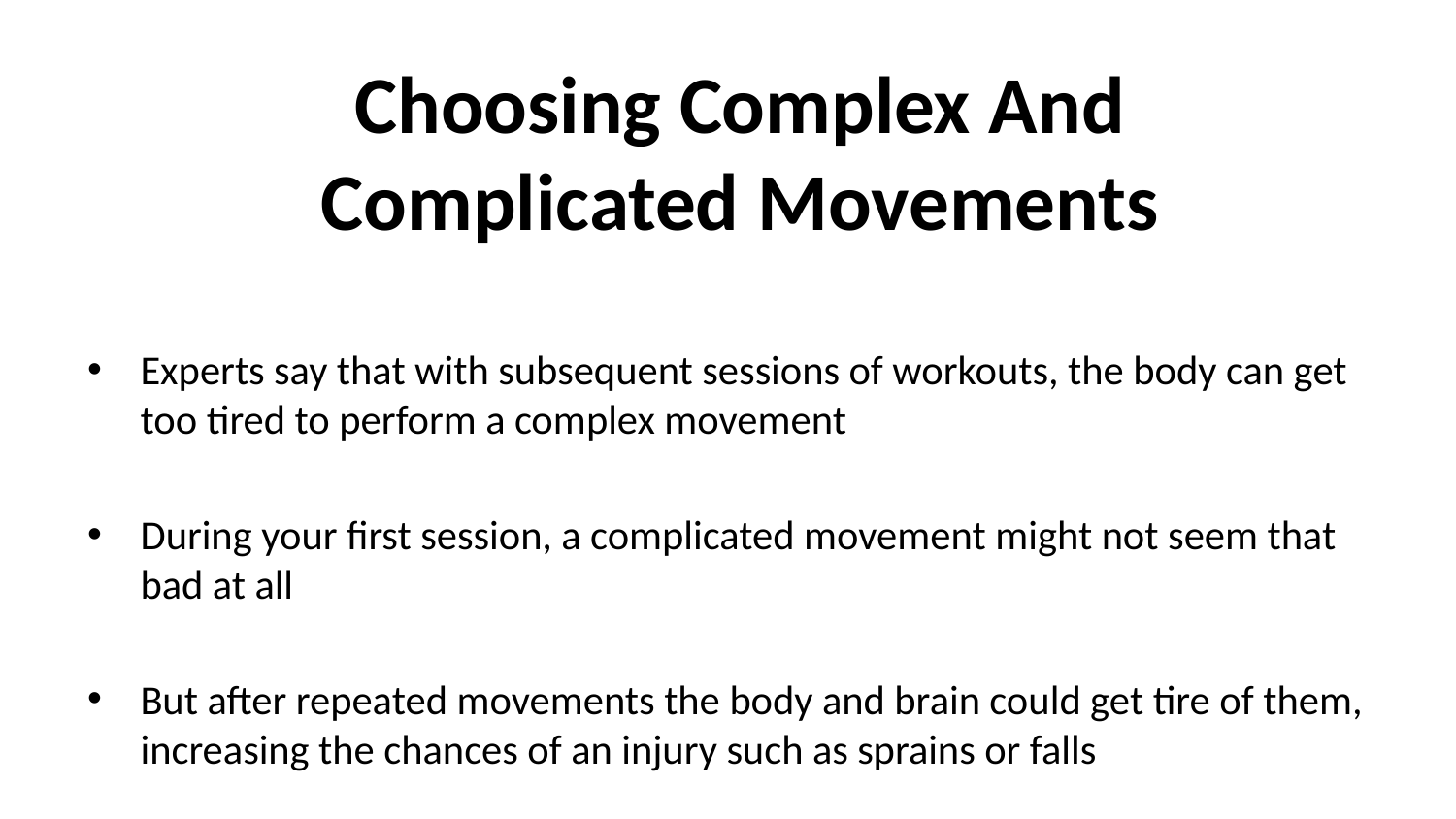

Choosing Complex And Complicated Movements
Experts say that with subsequent sessions of workouts, the body can get too tired to perform a complex movement

During your first session, a complicated movement might not seem that bad at all

But after repeated movements the body and brain could get tire of them, increasing the chances of an injury such as sprains or falls